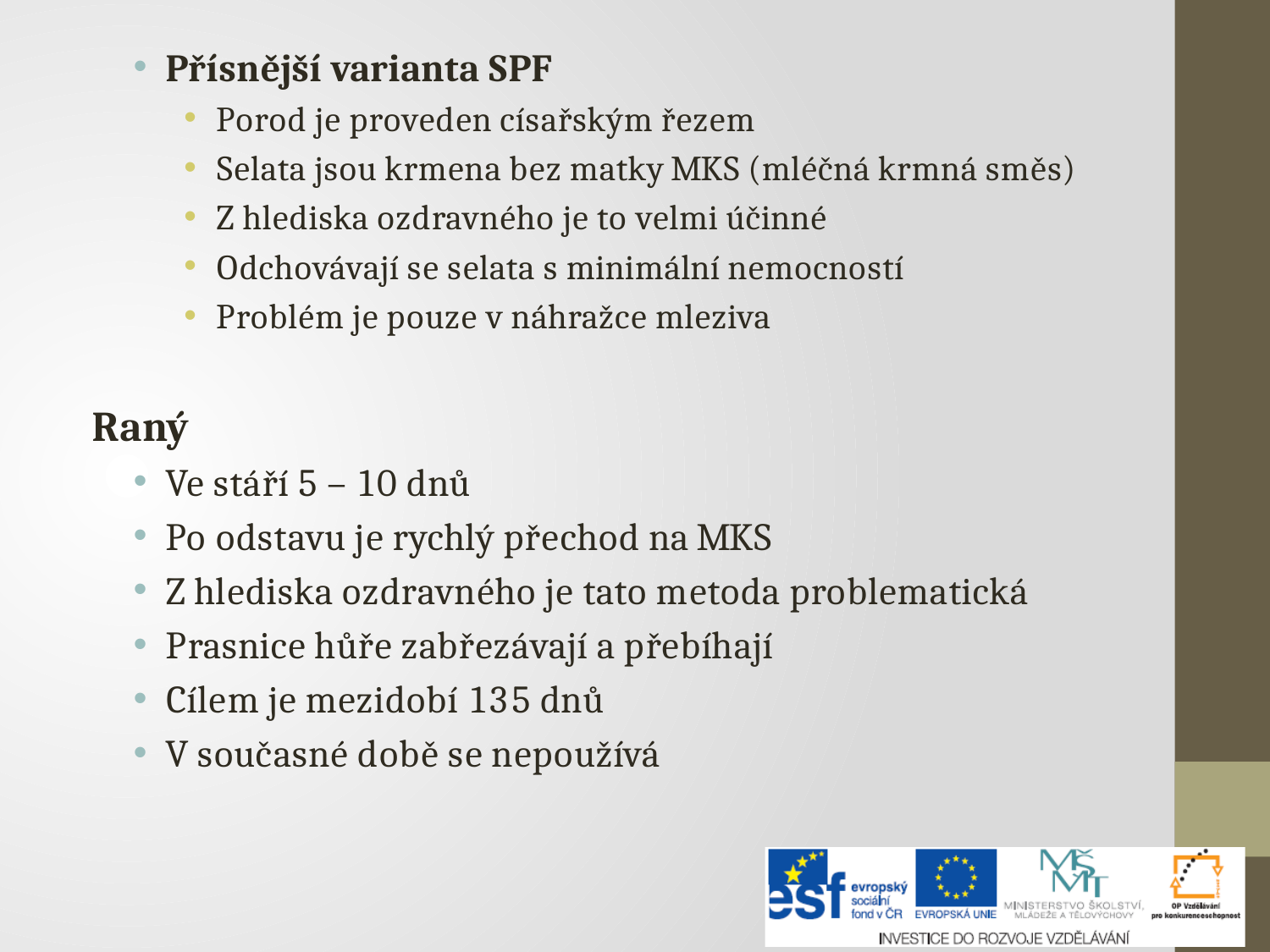

Přísnější varianta SPF
Porod je proveden císařským řezem
Selata jsou krmena bez matky MKS (mléčná krmná směs)
Z hlediska ozdravného je to velmi účinné
Odchovávají se selata s minimální nemocností
Problém je pouze v náhražce mleziva

Raný
Ve stáří 5 – 10 dnů
Po odstavu je rychlý přechod na MKS
Z hlediska ozdravného je tato metoda problematická
Prasnice hůře zabřezávají a přebíhají
Cílem je mezidobí 135 dnů
V současné době se nepoužívá